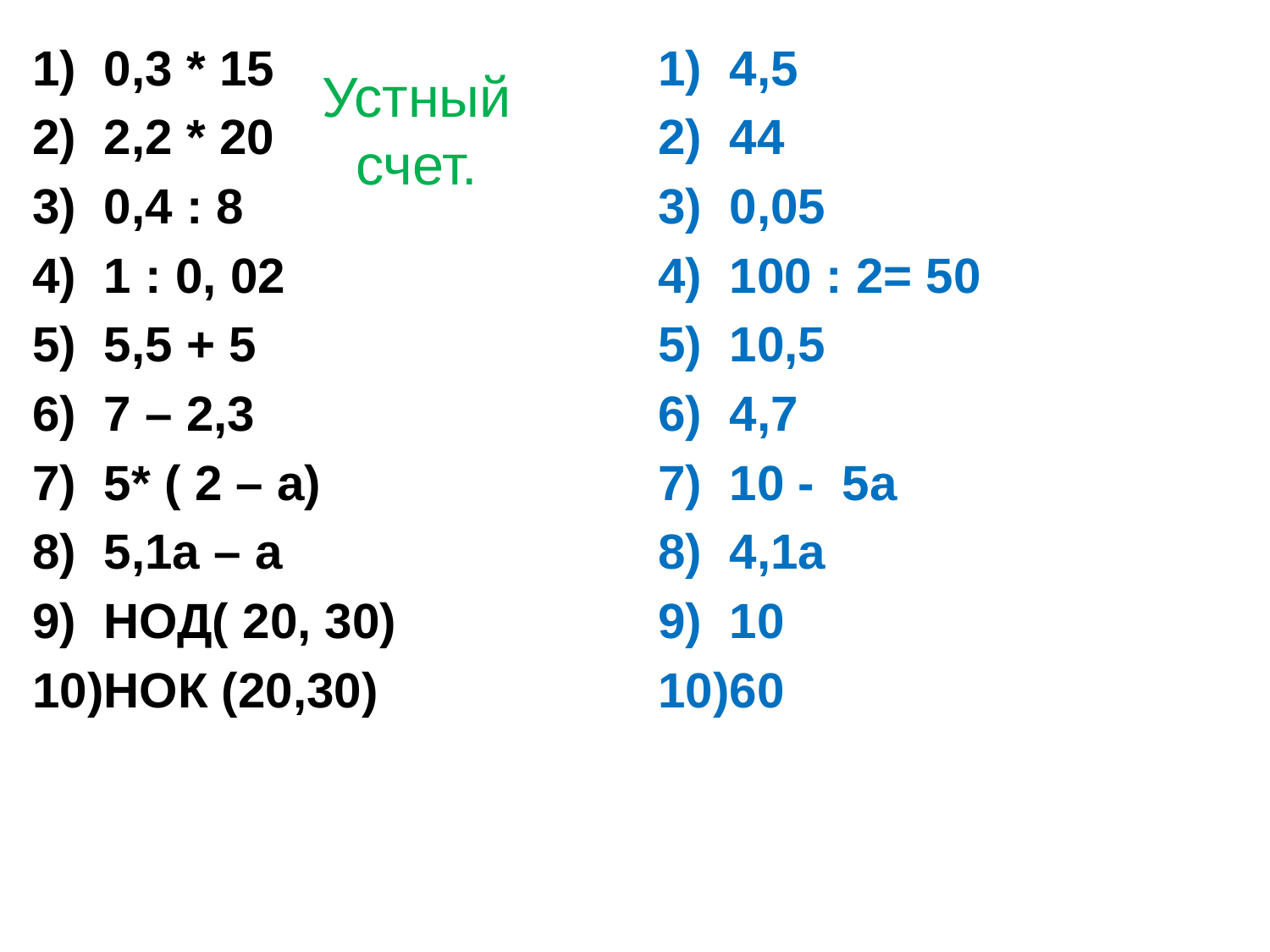

0,3 * 15
2,2 * 20
0,4 : 8
1 : 0, 02
5,5 + 5
7 – 2,3
5* ( 2 – а)
5,1а – а
НОД( 20, 30)
НОК (20,30)
4,5
44
0,05
100 : 2= 50
10,5
4,7
10 -  5а
4,1а
10
60
Устный счет.